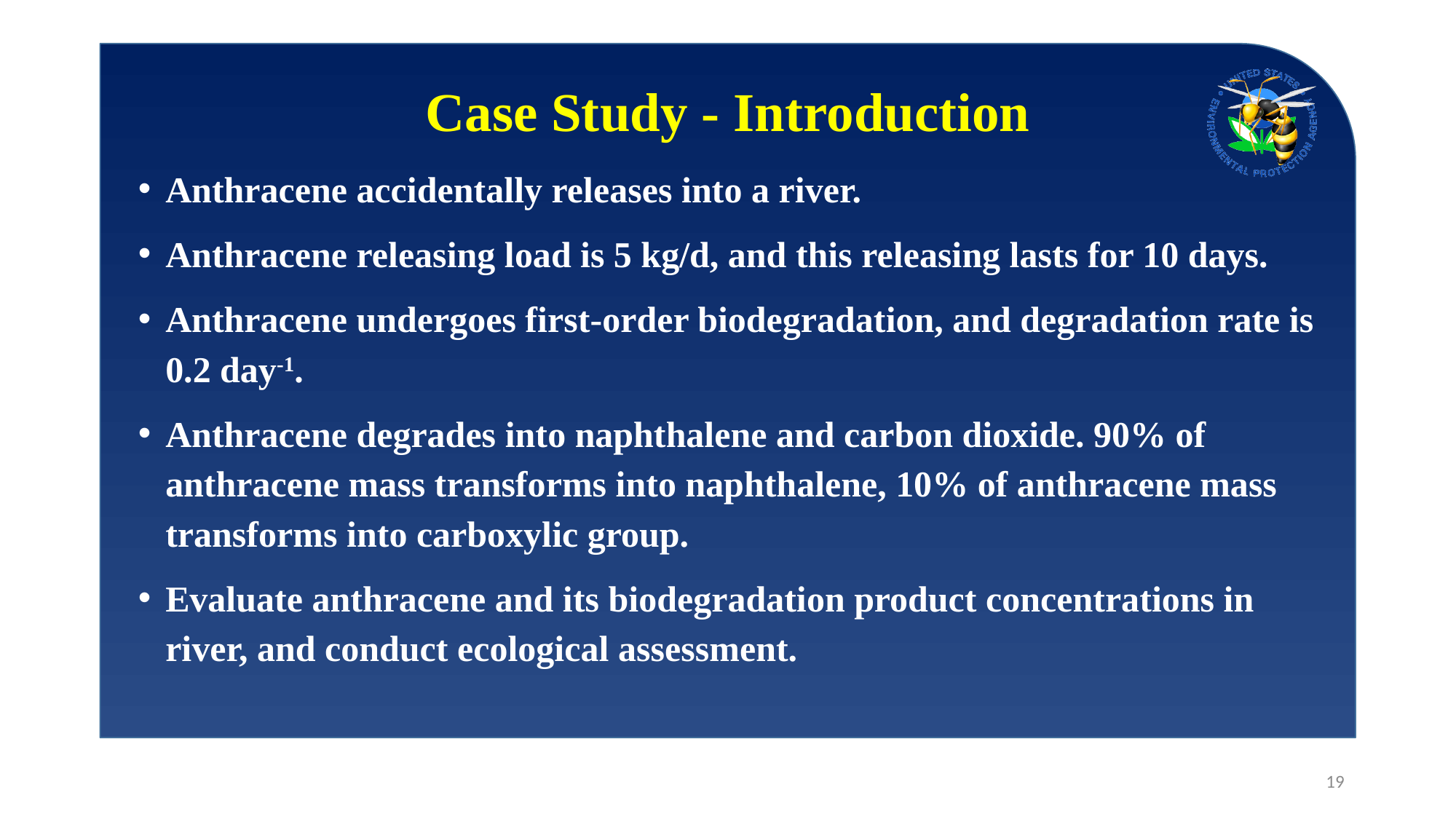

# Case Study - Introduction
Anthracene accidentally releases into a river.
Anthracene releasing load is 5 kg/d, and this releasing lasts for 10 days.
Anthracene undergoes first-order biodegradation, and degradation rate is 0.2 day-1.
Anthracene degrades into naphthalene and carbon dioxide. 90% of anthracene mass transforms into naphthalene, 10% of anthracene mass transforms into carboxylic group.
Evaluate anthracene and its biodegradation product concentrations in river, and conduct ecological assessment.

19